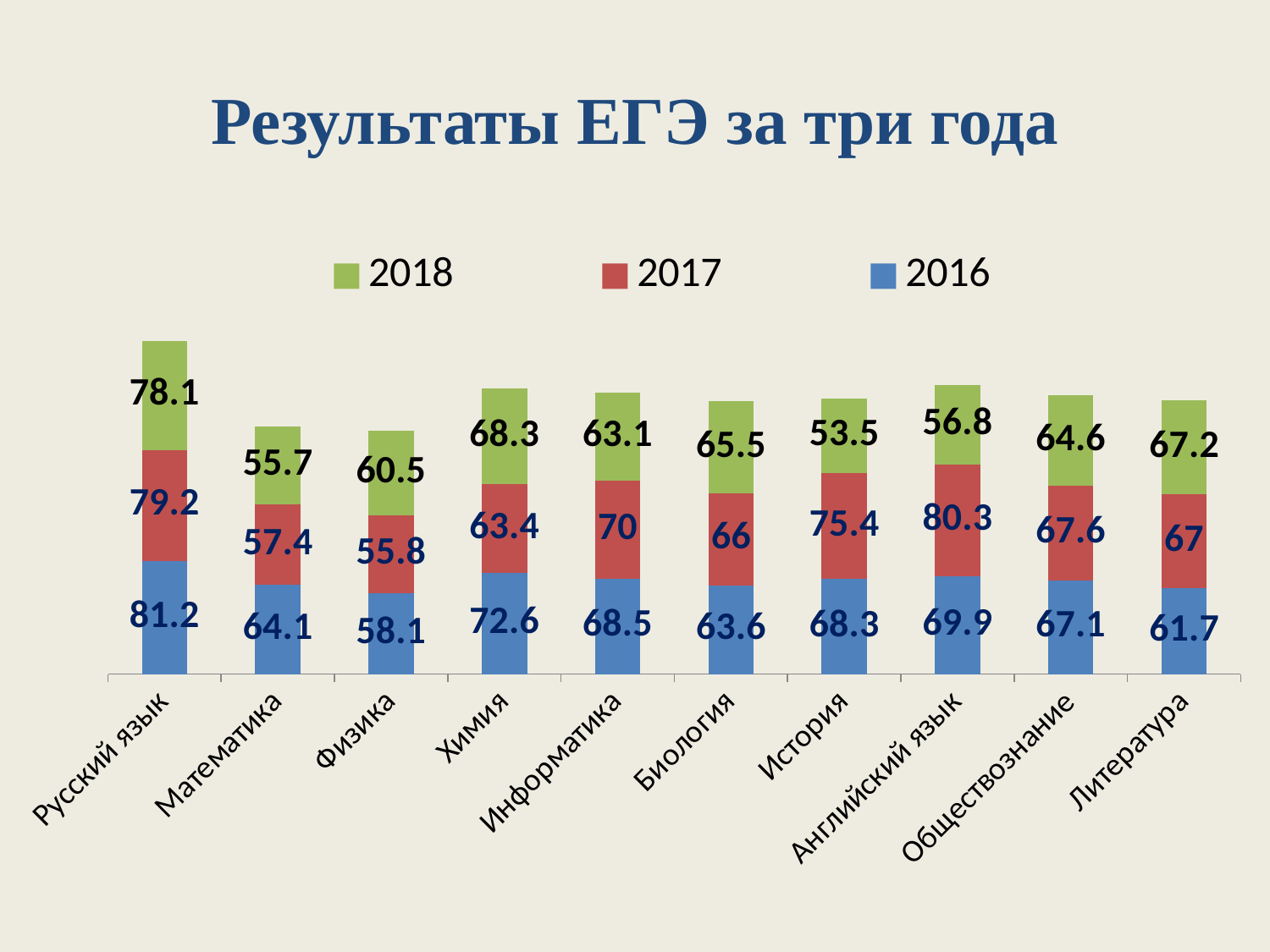

# Результаты ЕГЭ за три года

### Chart

| Category | 2016 | 2017 | 2018 |
|---|---|---|---|
| Русский язык | 81.2 | 79.2 | 78.1 |
| Математика | 64.1 | 57.4 | 55.7 |
| Физика | 58.1 | 55.8 | 60.5 |
| Химия | 72.6 | 63.4 | 68.3 |
| Информатика | 68.5 | 70.0 | 63.1 |
| Биология | 63.6 | 66.0 | 65.5 |
| История | 68.3 | 75.4 | 53.5 |
| Английский язык | 69.9 | 80.3 | 56.8 |
| Обществознание | 67.1 | 67.6 | 64.6 |
| Литература | 61.7 | 67.0 | 67.2 |